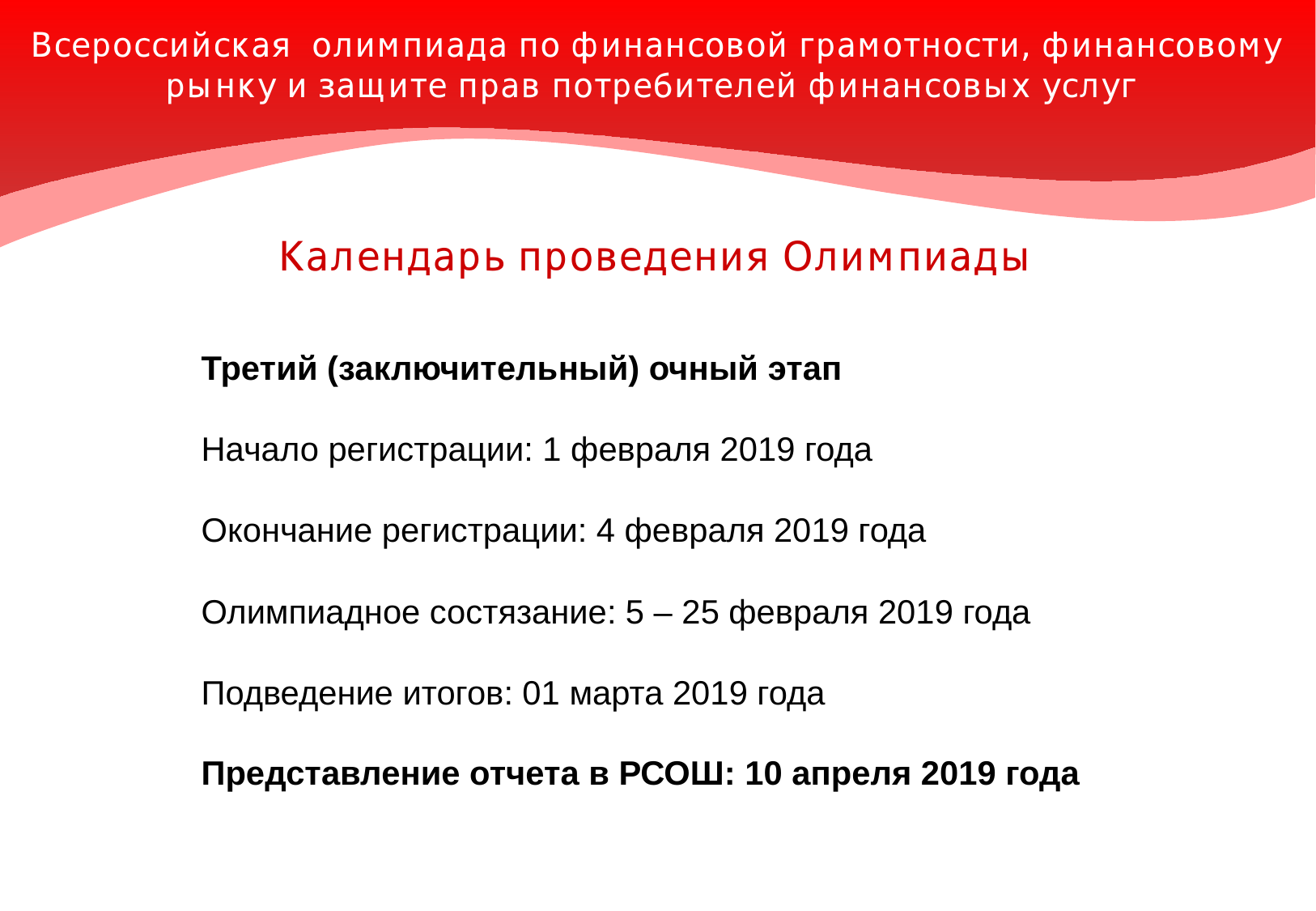

Всероссийская  олимпиада по финансовой грамотности, финансовому рынку и защите прав потребителей финансовых услуг
Календарь проведения Олимпиады

Третий (заключительный) очный этап

Начало регистрации: 1 февраля 2019 года

Окончание регистрации: 4 февраля 2019 года

Олимпиадное состязание: 5 – 25 февраля 2019 года

Подведение итогов: 01 марта 2019 года

Представление отчета в РСОШ: 10 апреля 2019 года